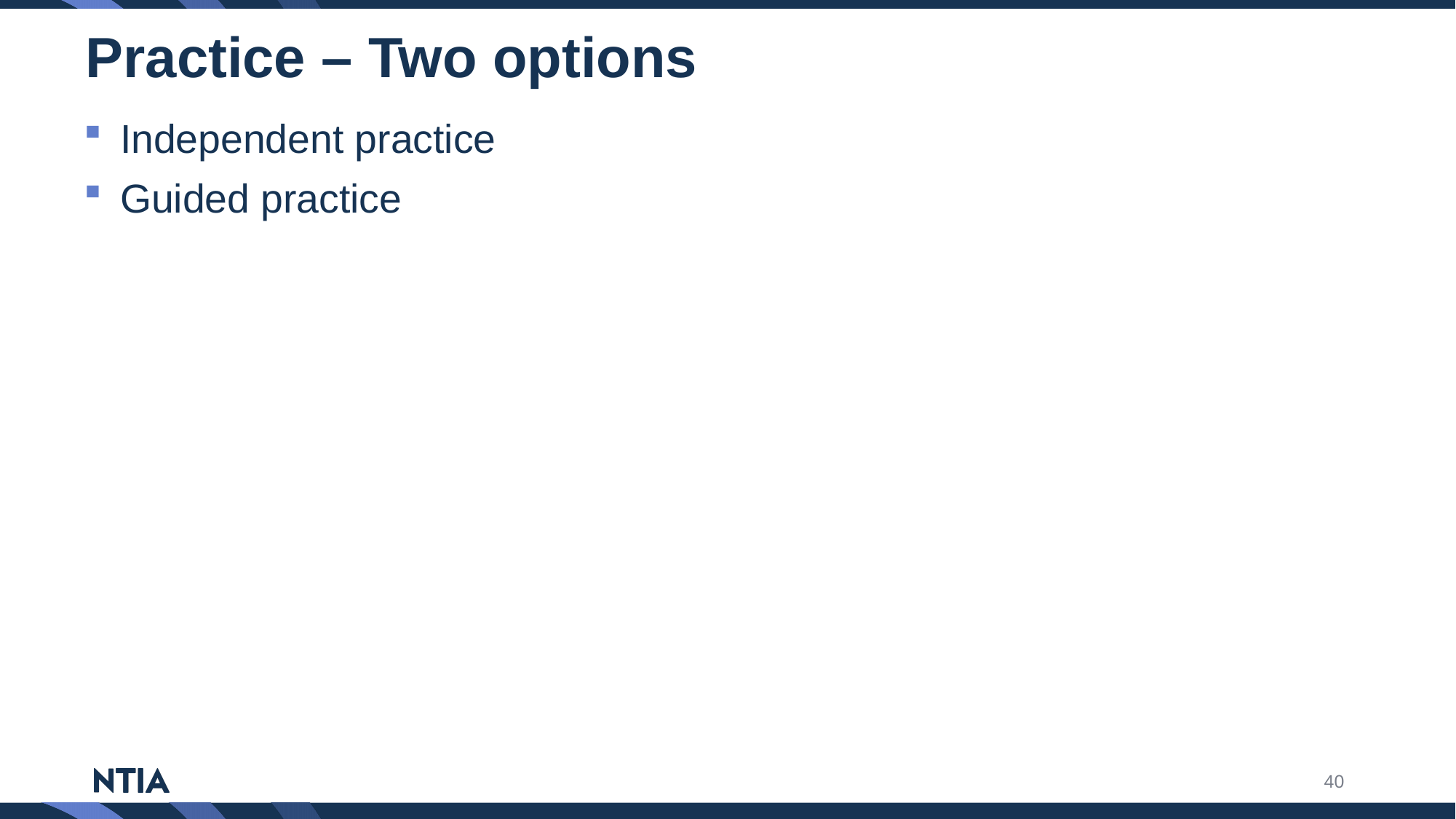

# Practice – Two options
Independent practice
Guided practice
40